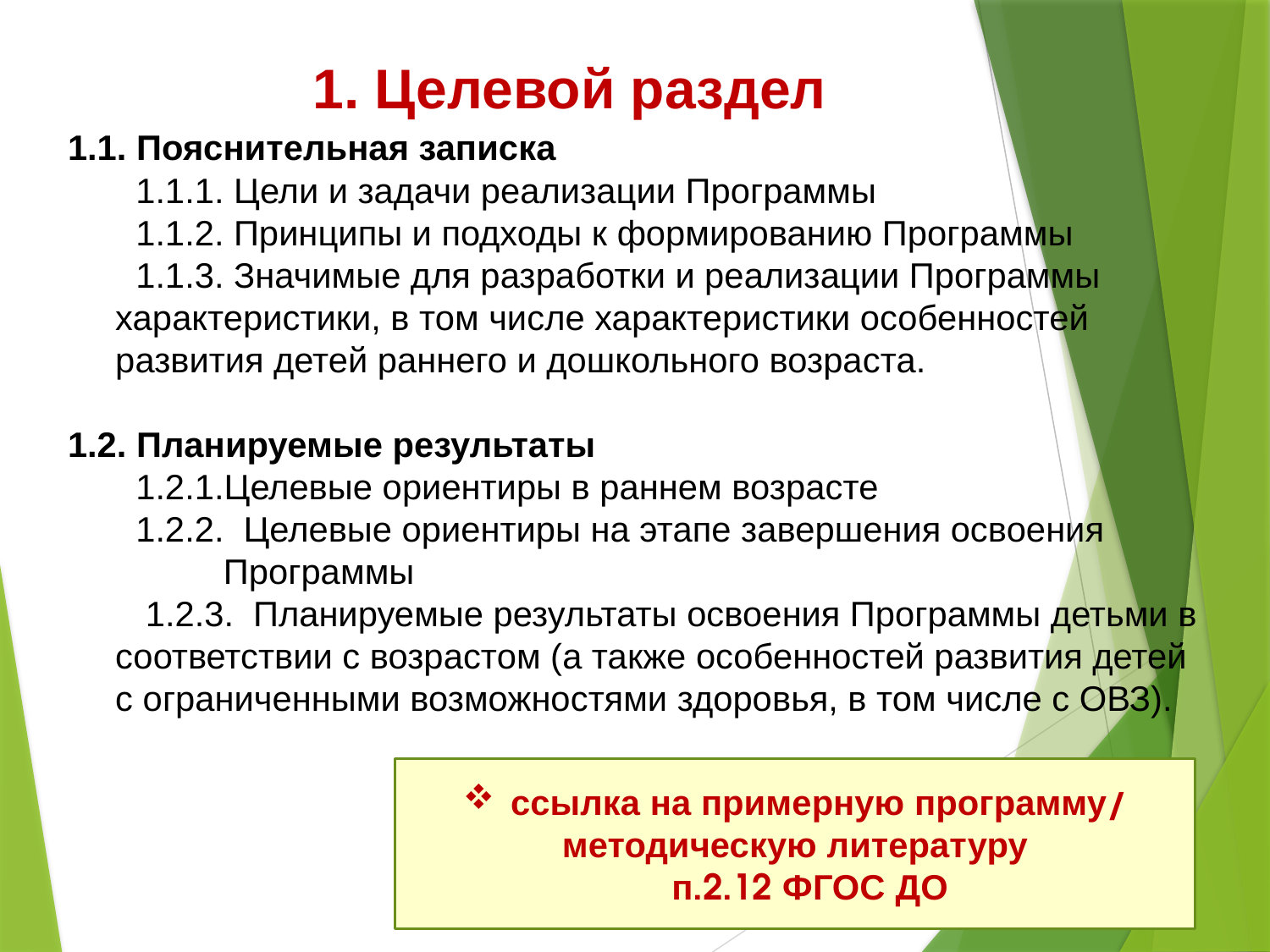

# 1. Целевой раздел
1.1. Пояснительная записка
       1.1.1. Цели и задачи реализации Программы
       1.1.2. Принципы и подходы к формированию Программы
       1.1.3. Значимые для разработки и реализации Программы характеристики, в том числе характеристики особенностей развития детей раннего и дошкольного возраста.

1.2. Планируемые результаты
       1.2.1.Целевые ориентиры в раннем возрасте
       1.2.2.  Целевые ориентиры на этапе завершения освоения
                Программы
        1.2.3.  Планируемые результаты освоения Программы детьми в соответствии с возрастом (а также особенностей развития детей с ограниченными возможностями здоровья, в том числе с ОВЗ).
ссылка на примерную программу/
методическую литературу
   п.2.12 ФГОС ДО